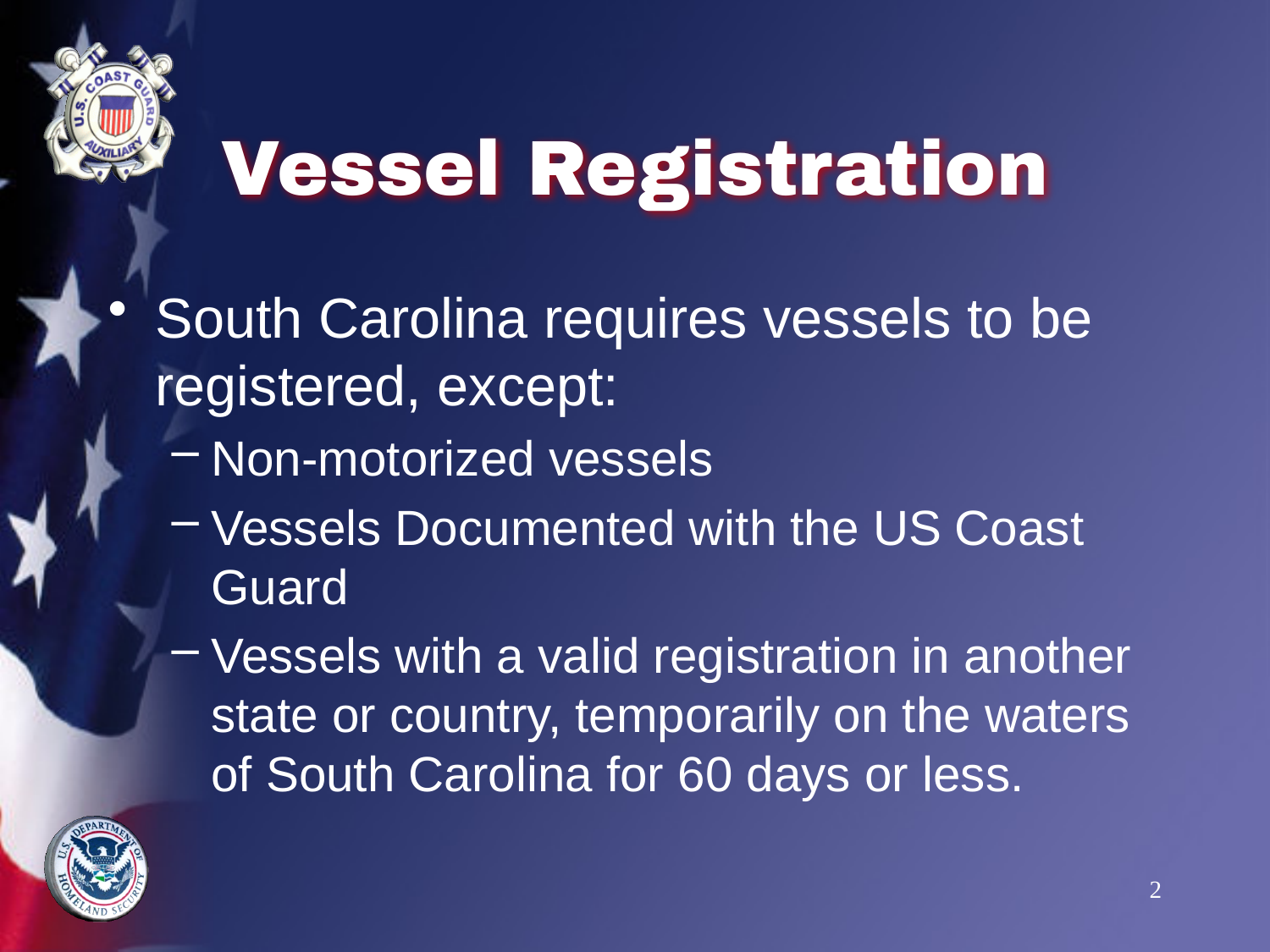

# Vessel Registration
South Carolina requires vessels to be registered, except:
Non-motorized vessels
Vessels Documented with the US Coast Guard
Vessels with a valid registration in another state or country, temporarily on the waters of South Carolina for 60 days or less.
2